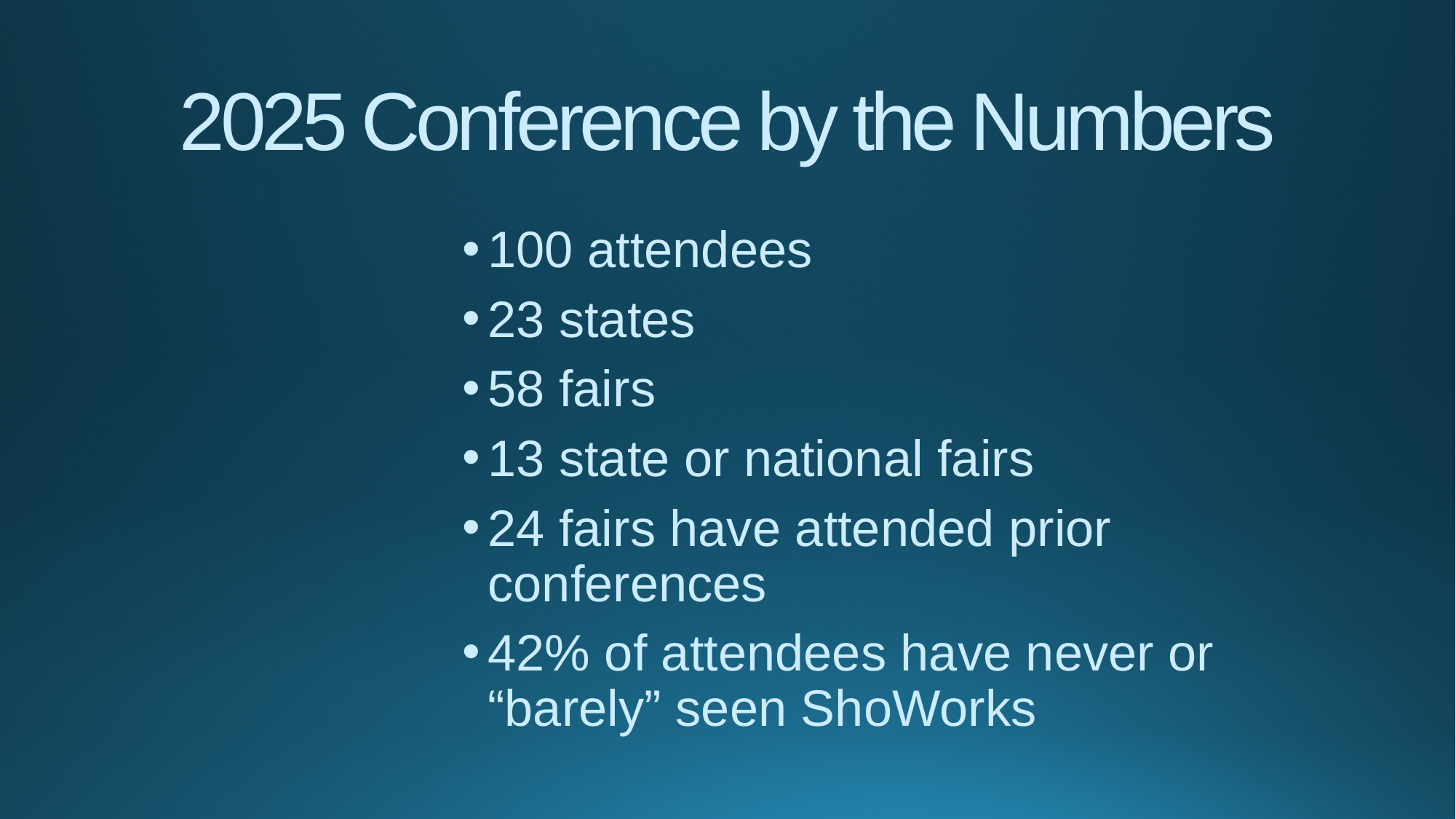

# 2025 Conference by the Numbers
100 attendees
23 states
58 fairs
13 state or national fairs
24 fairs have attended prior conferences
42% of attendees have never or “barely” seen ShoWorks